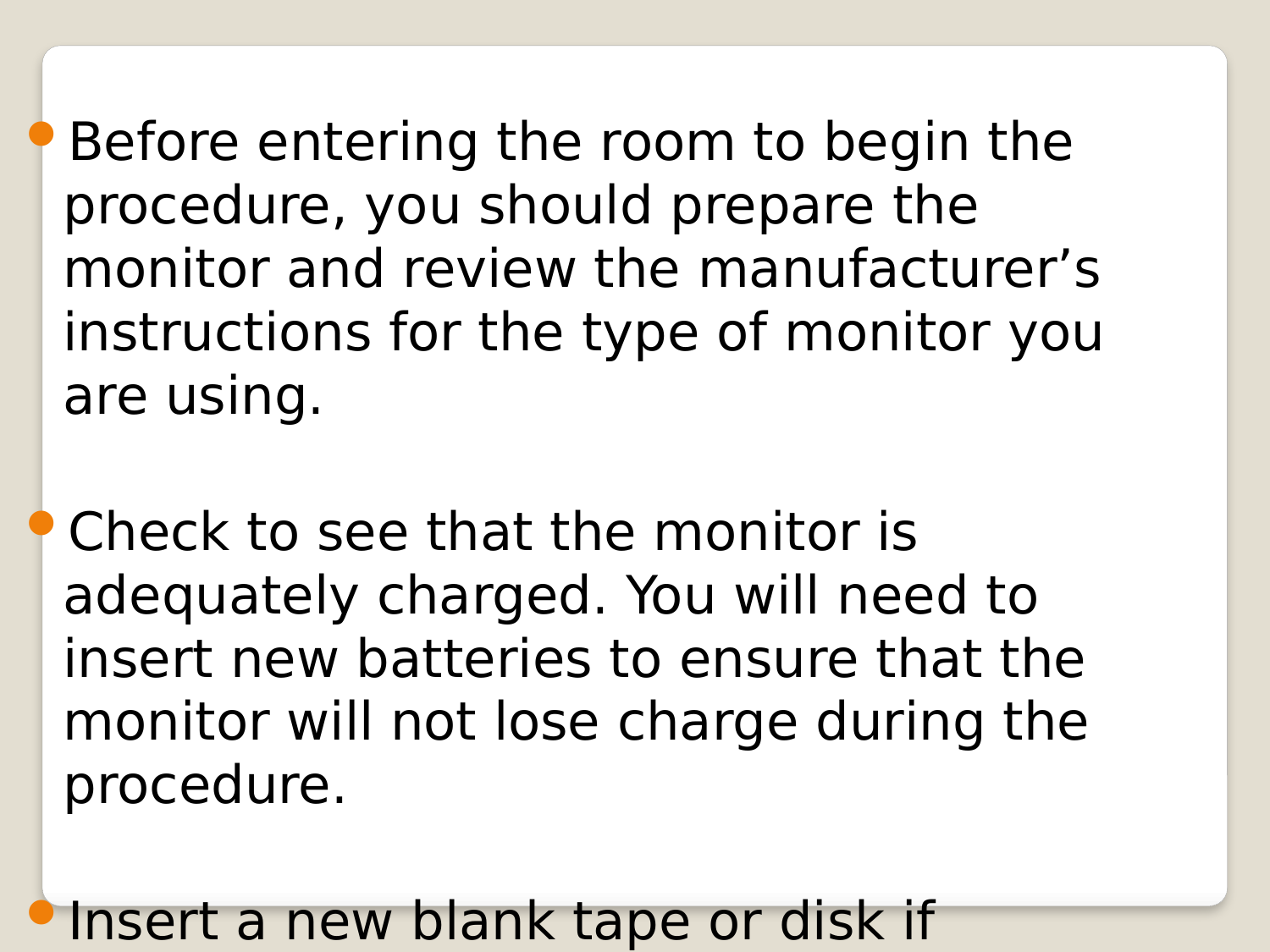

Before entering the room to begin the procedure, you should prepare the monitor and review the manufacturer’s instructions for the type of monitor you are using.

Check to see that the monitor is adequately charged. You will need to insert new batteries to ensure that the monitor will not lose charge during the procedure.

Insert a new blank tape or disk if required.